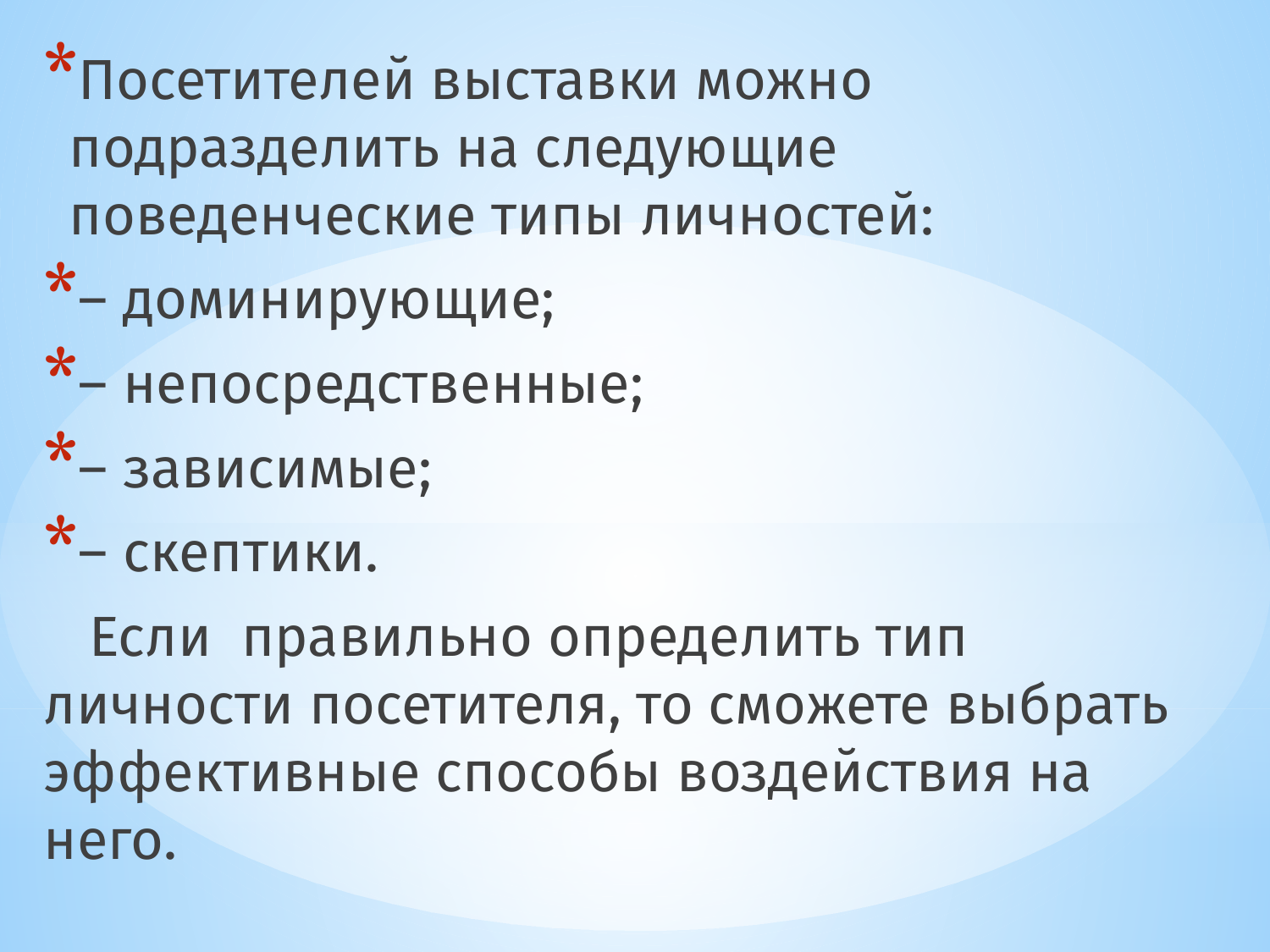

Посетителей выставки можно подразделить на следующие поведенческие типы личностей:
– доминирующие;
– непосредственные;
– зависимые;
– скептики.
   Если  правильно определить тип личности посетителя, то сможете выбрать эффективные способы воздействия на него.
#